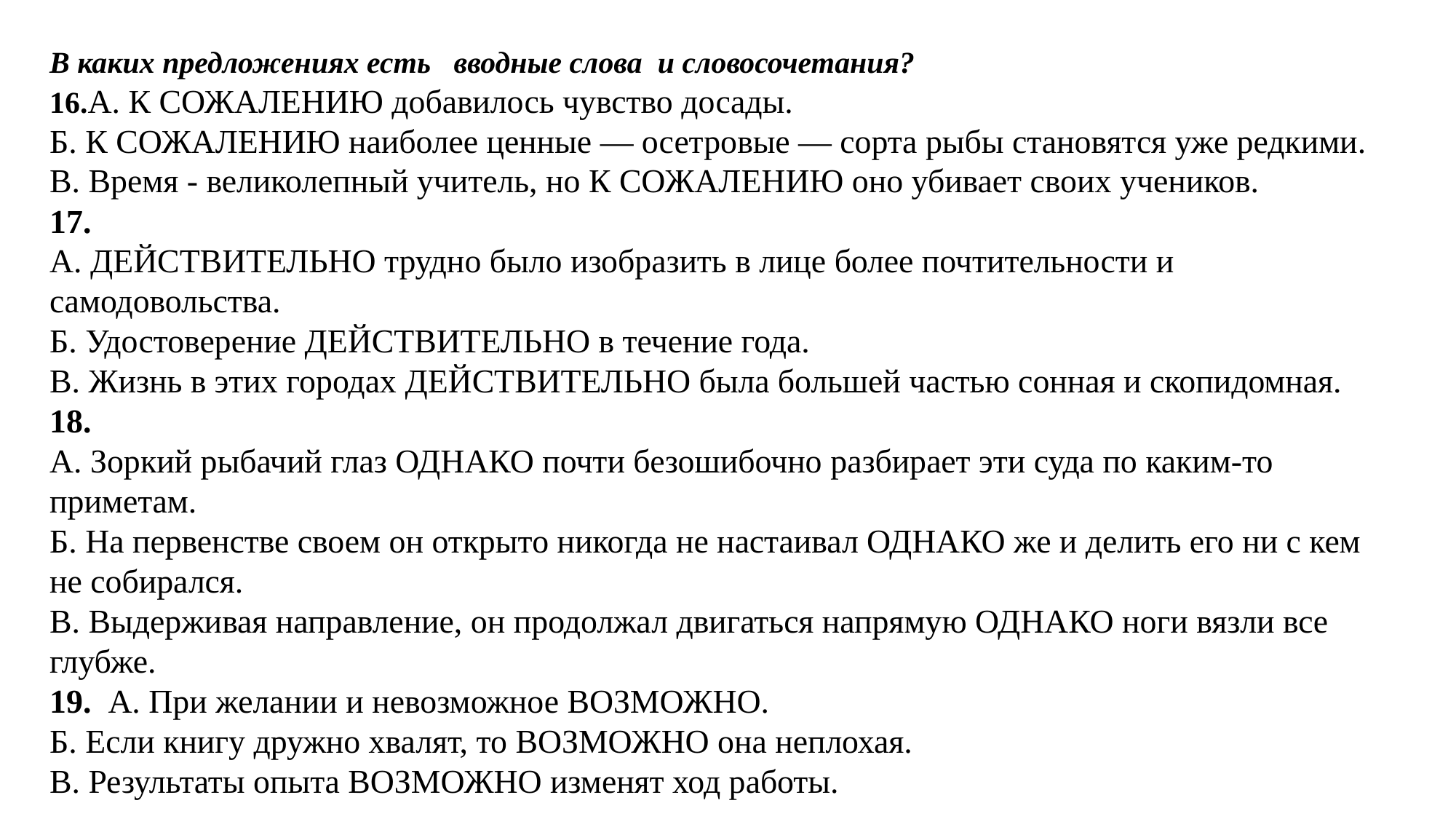

В каких предложениях есть   вводные слова  и словосочетания?
16.А. К СОЖАЛЕНИЮ добавилось чувство досады.
Б. К СОЖАЛЕНИЮ наиболее ценные — осетровые — сорта рыбы становятся уже редкими.
В. Время - великолепный учитель, но К СОЖАЛЕНИЮ оно убивает своих учеников.
17.
А. ДЕЙСТВИТЕЛЬНО трудно было изобразить в лице более почтительности и самодовольства.
Б. Удостоверение ДЕЙСТВИТЕЛЬНО в течение года.
В. Жизнь в этих городах ДЕЙСТВИТЕЛЬНО была большей частью сонная и скопидомная.
18.
А. Зоркий рыбачий глаз ОДНАКО почти безошибочно разбирает эти суда по каким-то приметам.
Б. На первенстве своем он открыто никогда не настаивал ОДНАКО же и делить его ни с кем не собирался.
В. Выдерживая направление, он продолжал двигаться напрямую ОДНАКО ноги вязли все глубже.
19.  А. При желании и невозможное ВОЗМОЖНО.
Б. Если книгу дружно хвалят, то ВОЗМОЖНО она неплохая.
В. Результаты опыта ВОЗМОЖНО изменят ход работы.